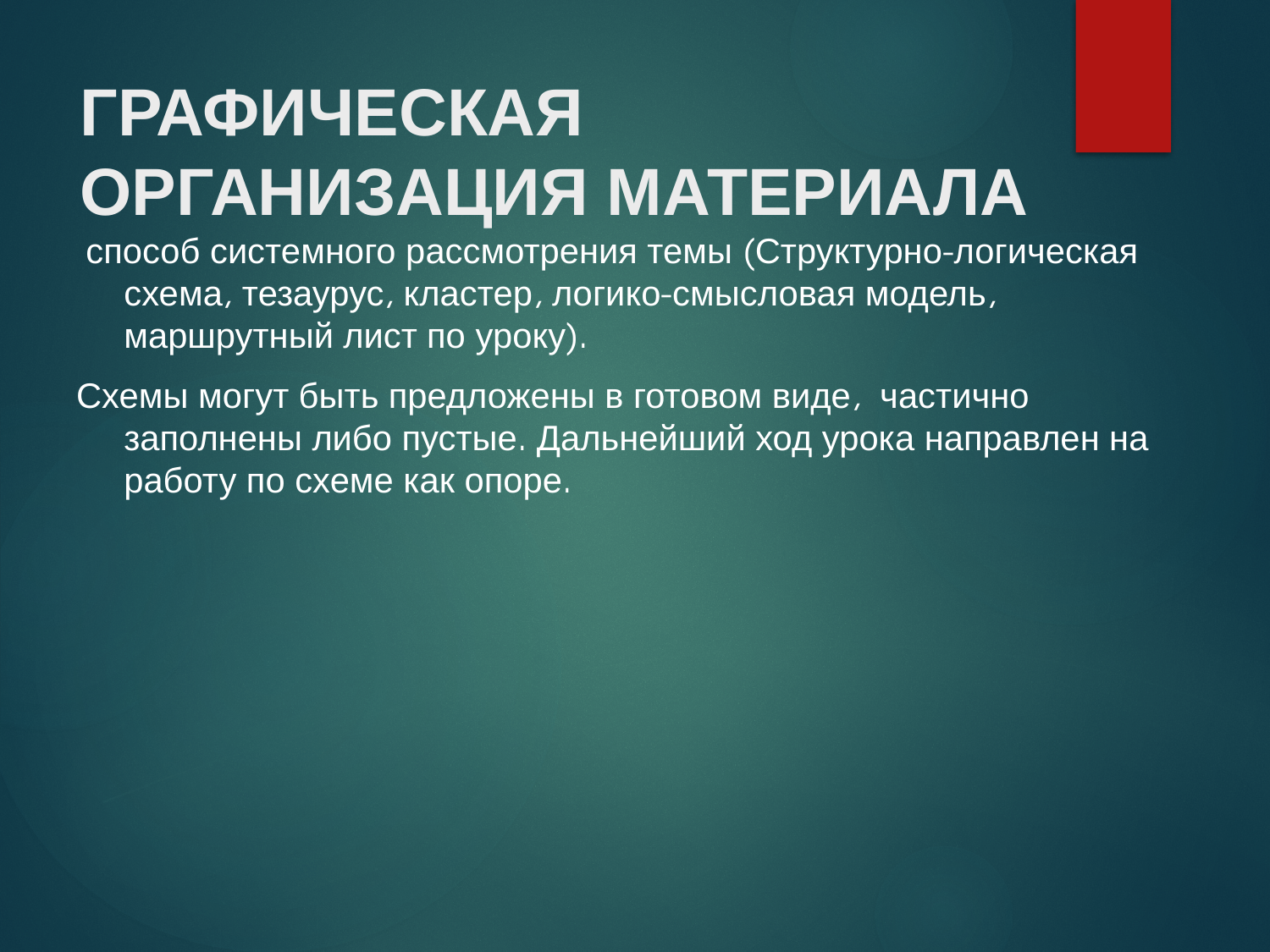

# ГРАФИЧЕСКАЯ ОРГАНИЗАЦИЯ МАТЕРИАЛА
 способ системного рассмотрения темы (Структурно-логическая схема, тезаурус, кластер, логико-смысловая модель, маршрутный лист по уроку).
Схемы могут быть предложены в готовом виде,  частично заполнены либо пустые. Дальнейший ход урока направлен на работу по схеме как опоре.